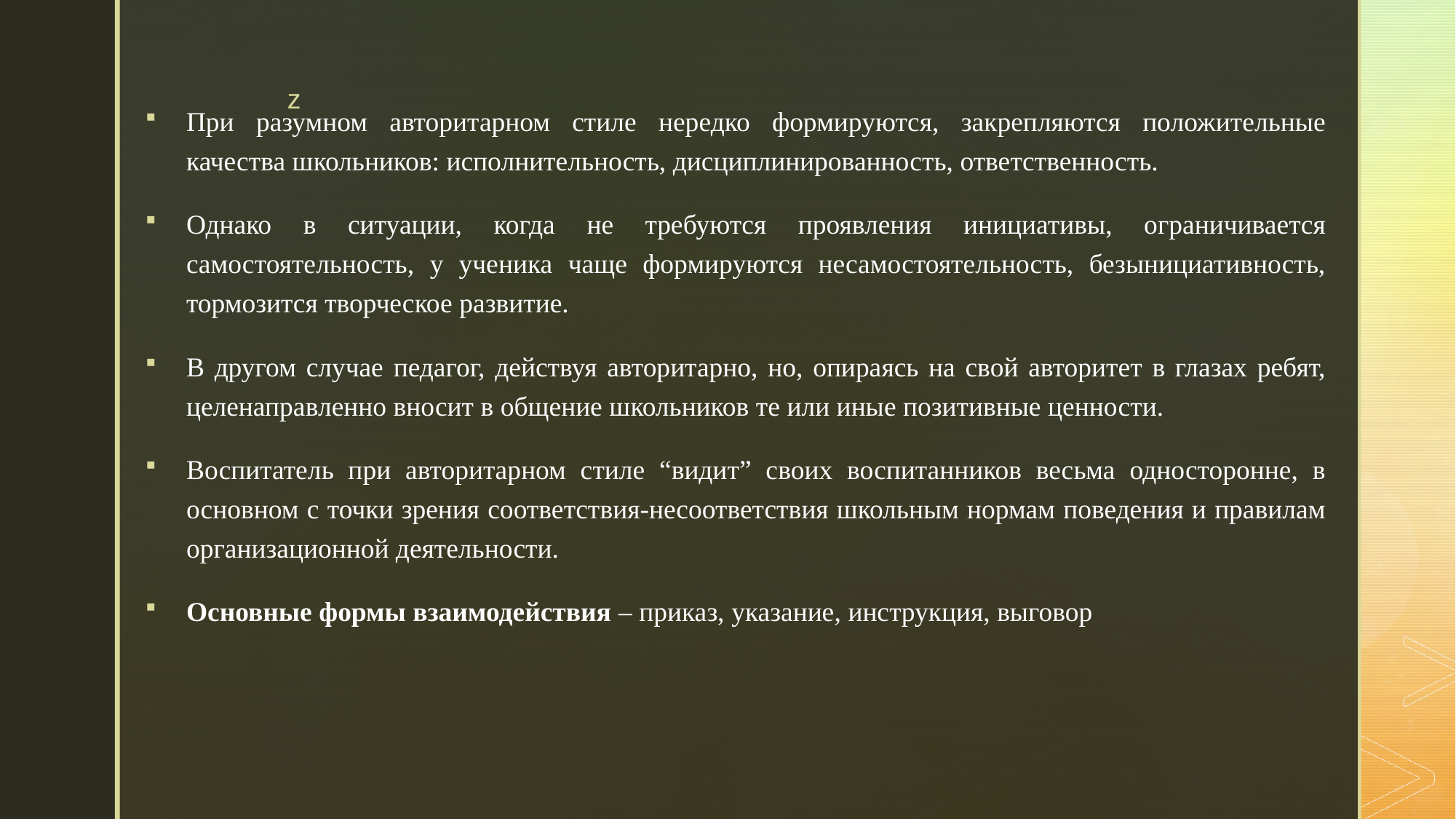

При разумном авторитарном стиле нередко формируются, закрепляются положительные качества школьников: исполнительность, дисциплинированность, ответственность.
Однако в ситуации, когда не требуются проявления инициативы, ограничивается самостоятельность, у ученика чаще формируются несамостоятельность, безынициативность, тормозится творческое развитие.
В другом случае педагог, действуя авторитарно, но, опираясь на свой авторитет в глазах ребят, целенаправленно вносит в общение школьников те или иные позитивные ценности.
Воспитатель при авторитарном стиле “видит” своих воспитанников весьма односторонне, в основном с точки зрения соответствия-несоответствия школьным нормам поведения и правилам организационной деятельности.
Основные формы взаимодействия – приказ, указание, инструкция, выговор